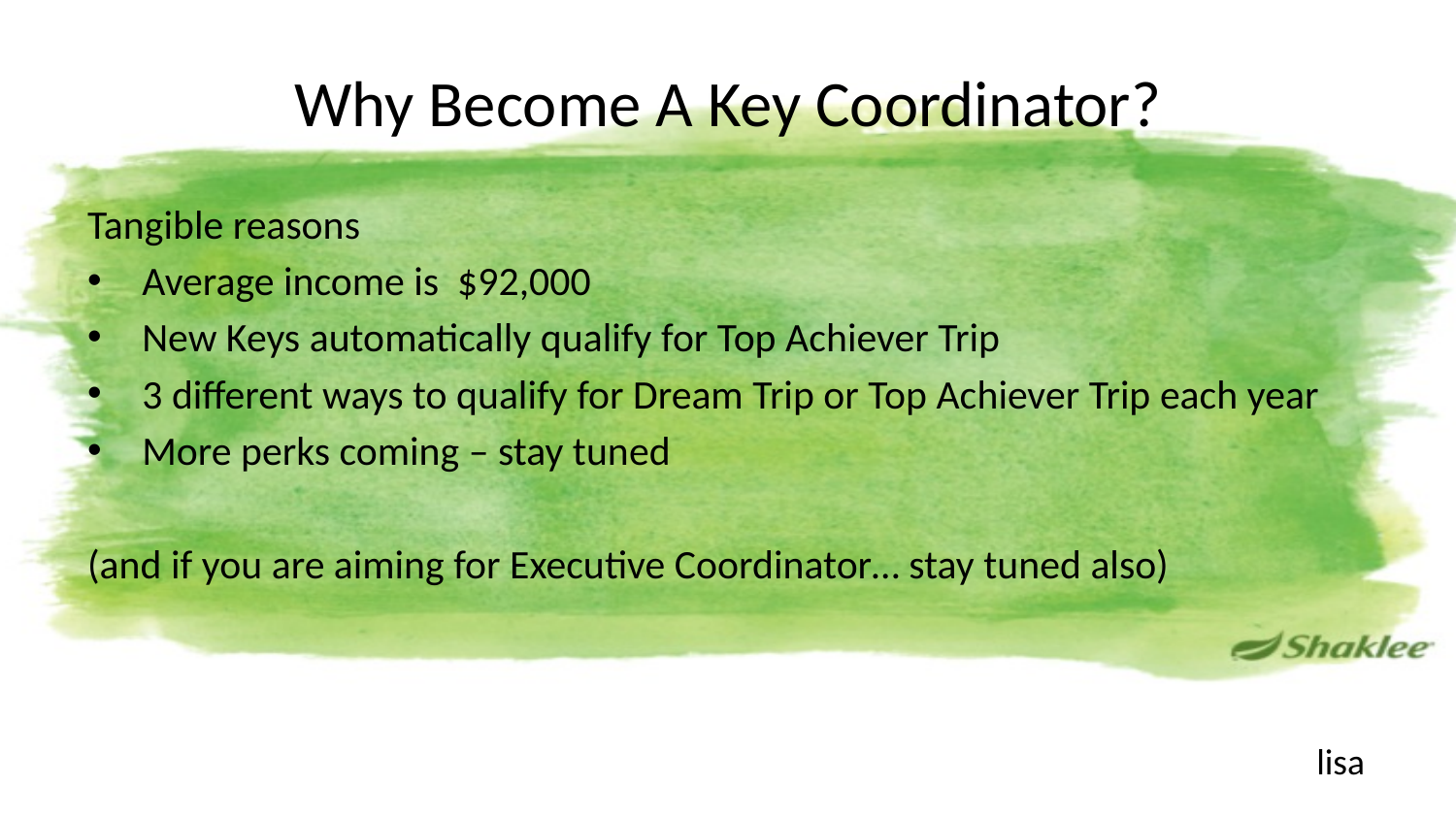

# Why Become A Key Coordinator?
Tangible reasons
Average income is  $92,000
New Keys automatically qualify for Top Achiever Trip
3 different ways to qualify for Dream Trip or Top Achiever Trip each year
More perks coming – stay tuned

(and if you are aiming for Executive Coordinator… stay tuned also)

lisa